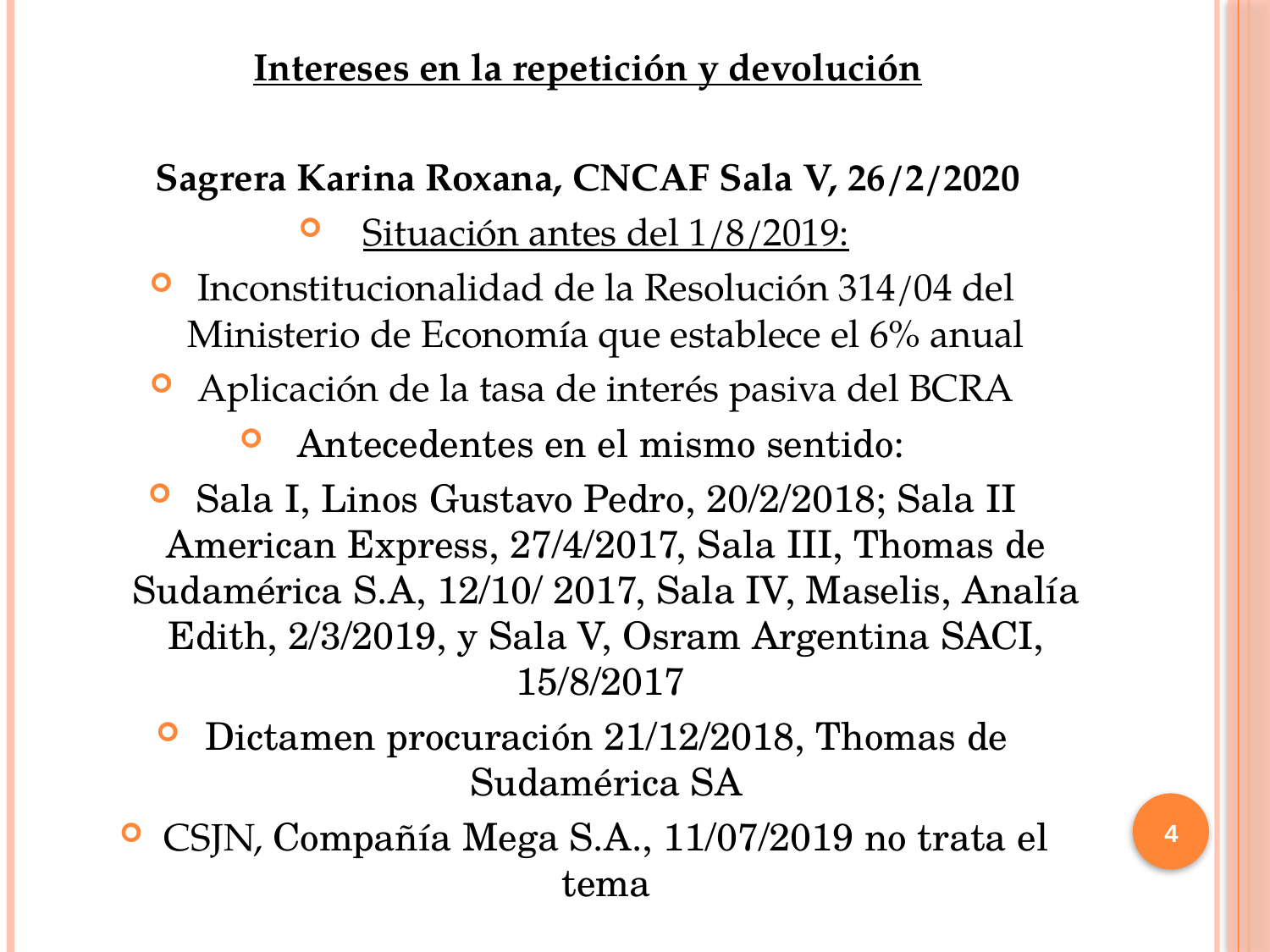

Intereses en la repetición y devolución

Sagrera Karina Roxana, CNCAF Sala V, 26/2/2020
Situación antes del 1/8/2019:
Inconstitucionalidad de la Resolución 314/04 del Ministerio de Economía que establece el 6% anual
Aplicación de la tasa de interés pasiva del BCRA
Antecedentes en el mismo sentido:
Sala I, Linos Gustavo Pedro, 20/2/2018; Sala II American Express, 27/4/2017, Sala III, Thomas de Sudamérica S.A, 12/10/ 2017, Sala IV, Maselis, Analía Edith, 2/3/2019, y Sala V, Osram Argentina SACI, 15/8/2017
Dictamen procuración 21/12/2018, Thomas de Sudamérica SA
CSJN, Compañía Mega S.A., 11/07/2019 no trata el tema

4